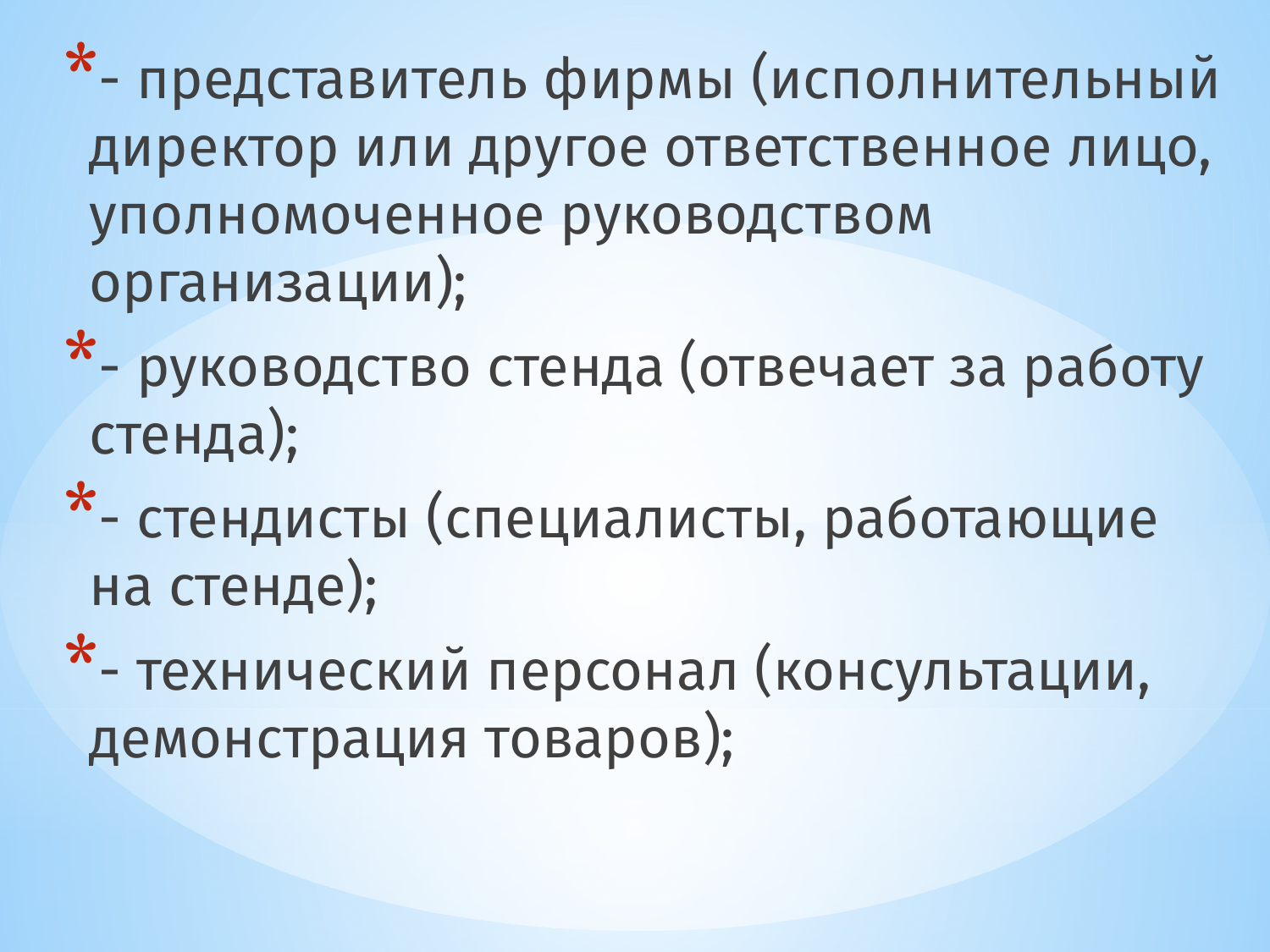

- представитель фирмы (исполнительный директор или другое ответственное лицо, уполномоченное руководством организации);
- руководство стенда (отвечает за работу стенда);
- стендисты (специалисты, работающие на стенде);
- технический персонал (консультации, демонстрация товаров);